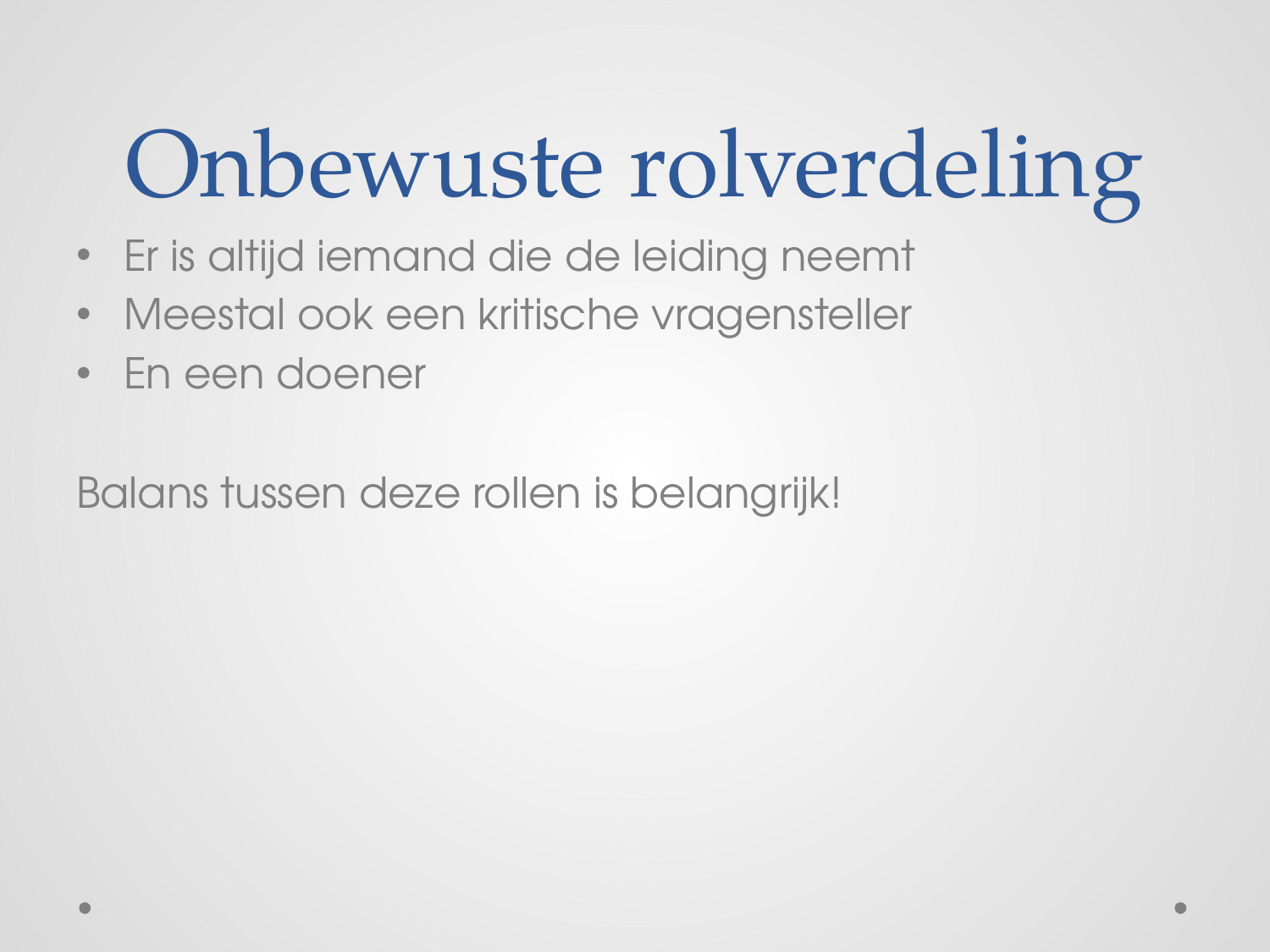

# Onbewuste rolverdeling
Er is altijd iemand die de leiding neemt
Meestal ook een kritische vragensteller
En een doener

Balans tussen deze rollen is belangrijk!